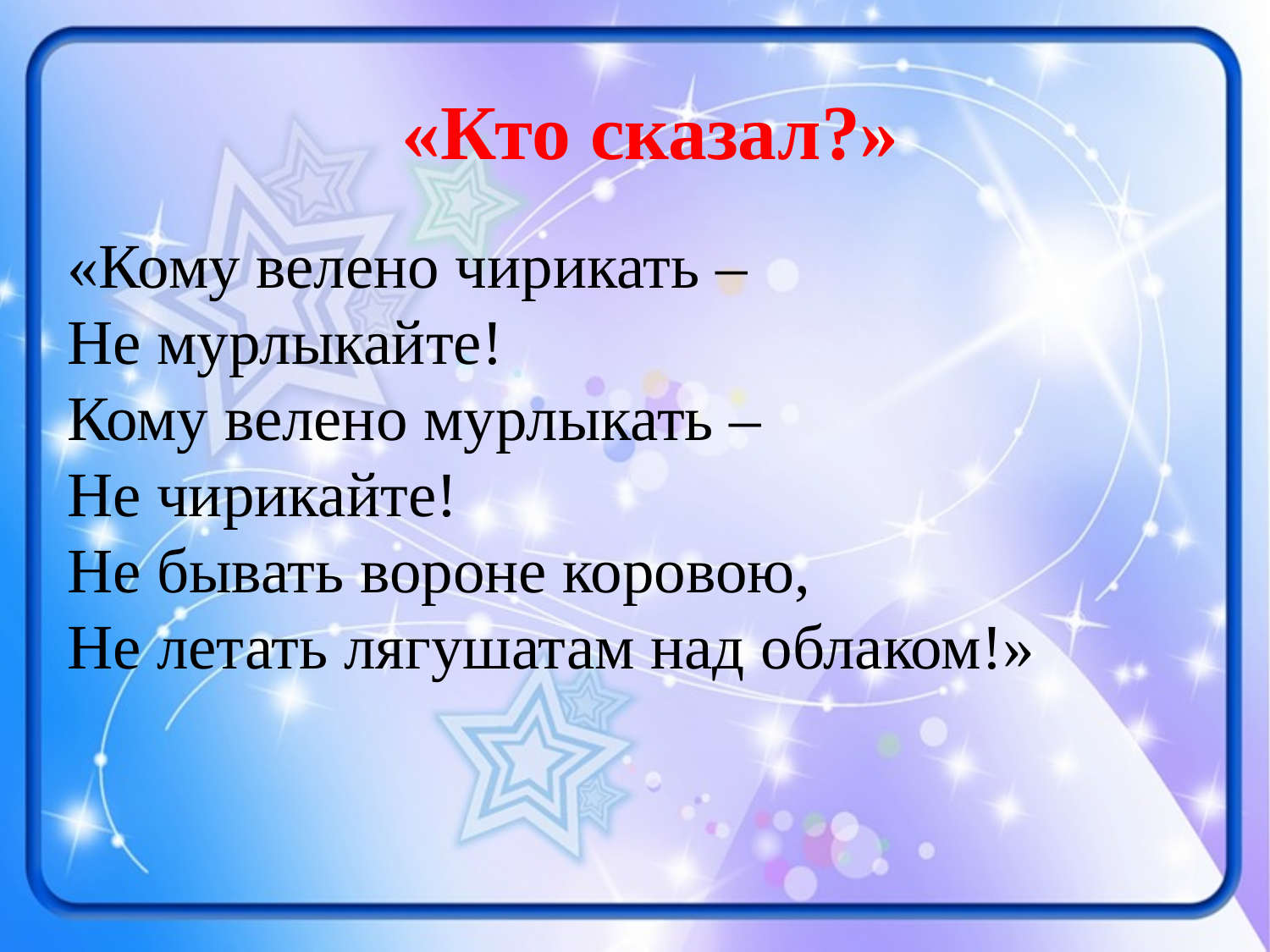

# «Кто сказал?»
«Кому велено чирикать –
Не мурлыкайте!
Кому велено мурлыкать –
Не чирикайте!
Не бывать вороне коровою,
Не летать лягушатам над облаком!»